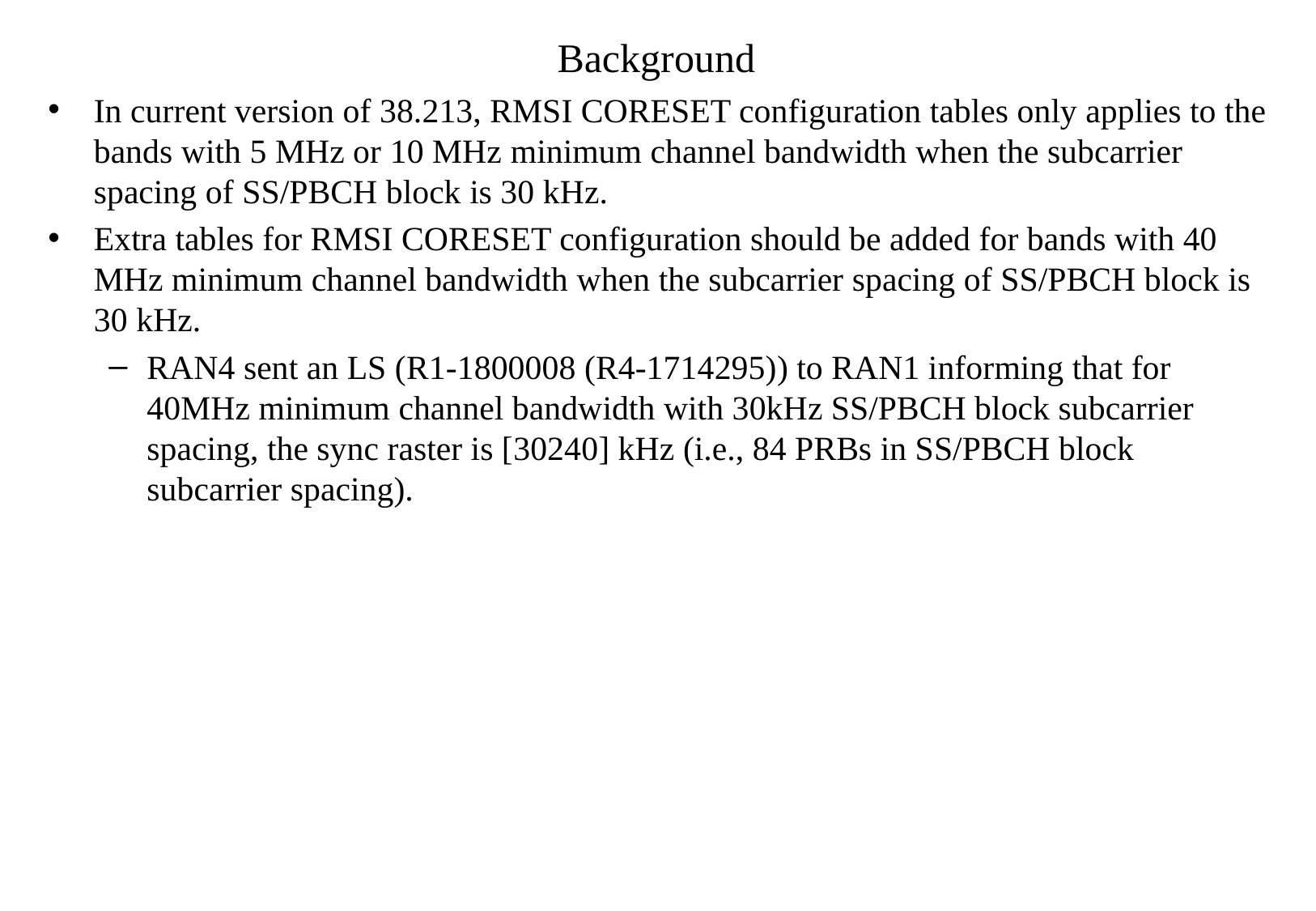

# Background
In current version of 38.213, RMSI CORESET configuration tables only applies to the bands with 5 MHz or 10 MHz minimum channel bandwidth when the subcarrier spacing of SS/PBCH block is 30 kHz.
Extra tables for RMSI CORESET configuration should be added for bands with 40 MHz minimum channel bandwidth when the subcarrier spacing of SS/PBCH block is 30 kHz.
RAN4 sent an LS (R1-1800008 (R4-1714295)) to RAN1 informing that for 40MHz minimum channel bandwidth with 30kHz SS/PBCH block subcarrier spacing, the sync raster is [30240] kHz (i.e., 84 PRBs in SS/PBCH block subcarrier spacing).